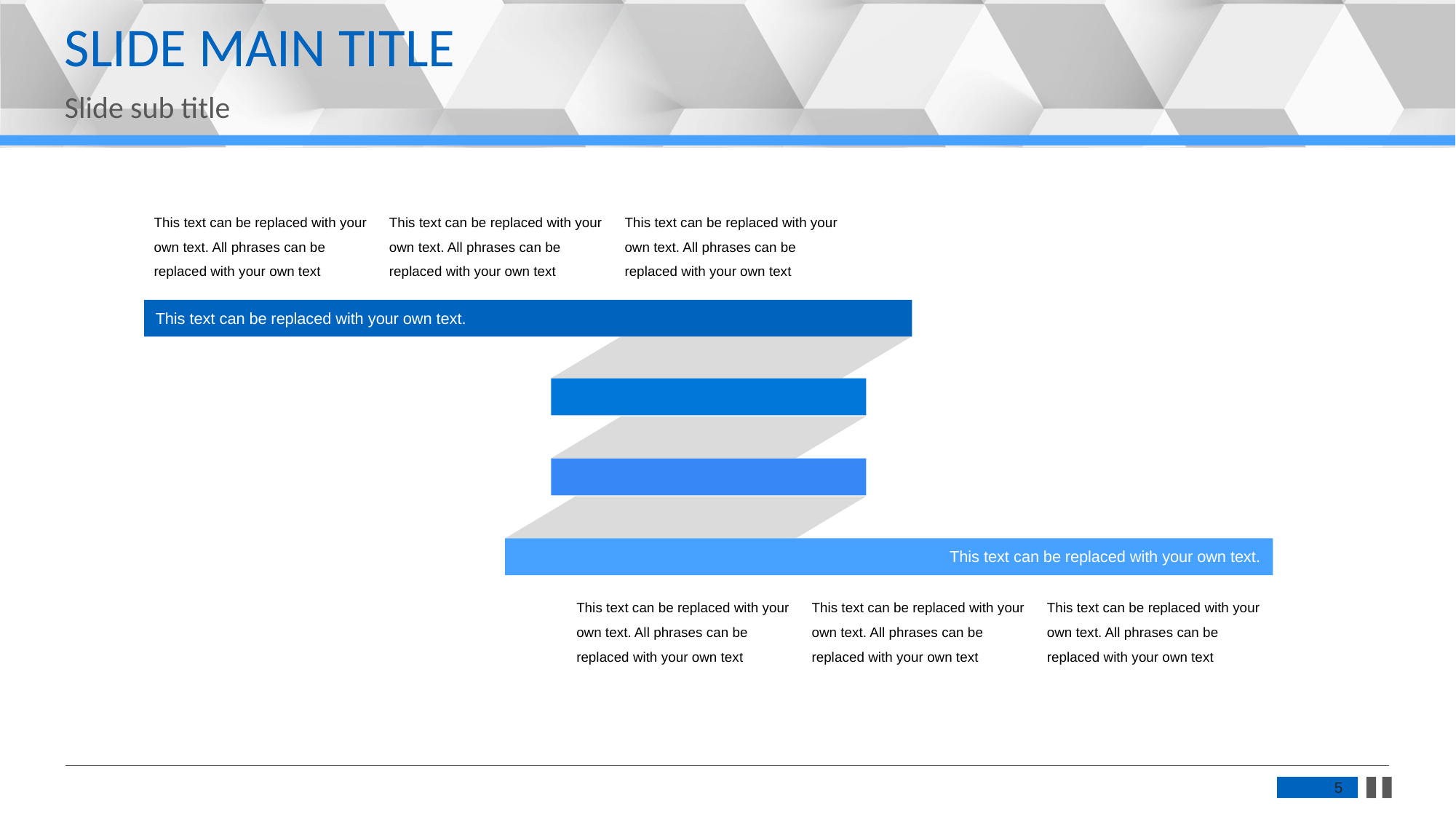

SLIDE MAIN TITLE
Slide sub title
This text can be replaced with your own text. All phrases can be replaced with your own text
This text can be replaced with your own text. All phrases can be replaced with your own text
This text can be replaced with your own text. All phrases can be replaced with your own text

This text can be replaced with your own text.

This text can be replaced with your own text.
This text can be replaced with your own text. All phrases can be replaced with your own text
This text can be replaced with your own text. All phrases can be replaced with your own text
This text can be replaced with your own text. All phrases can be replaced with your own text
5